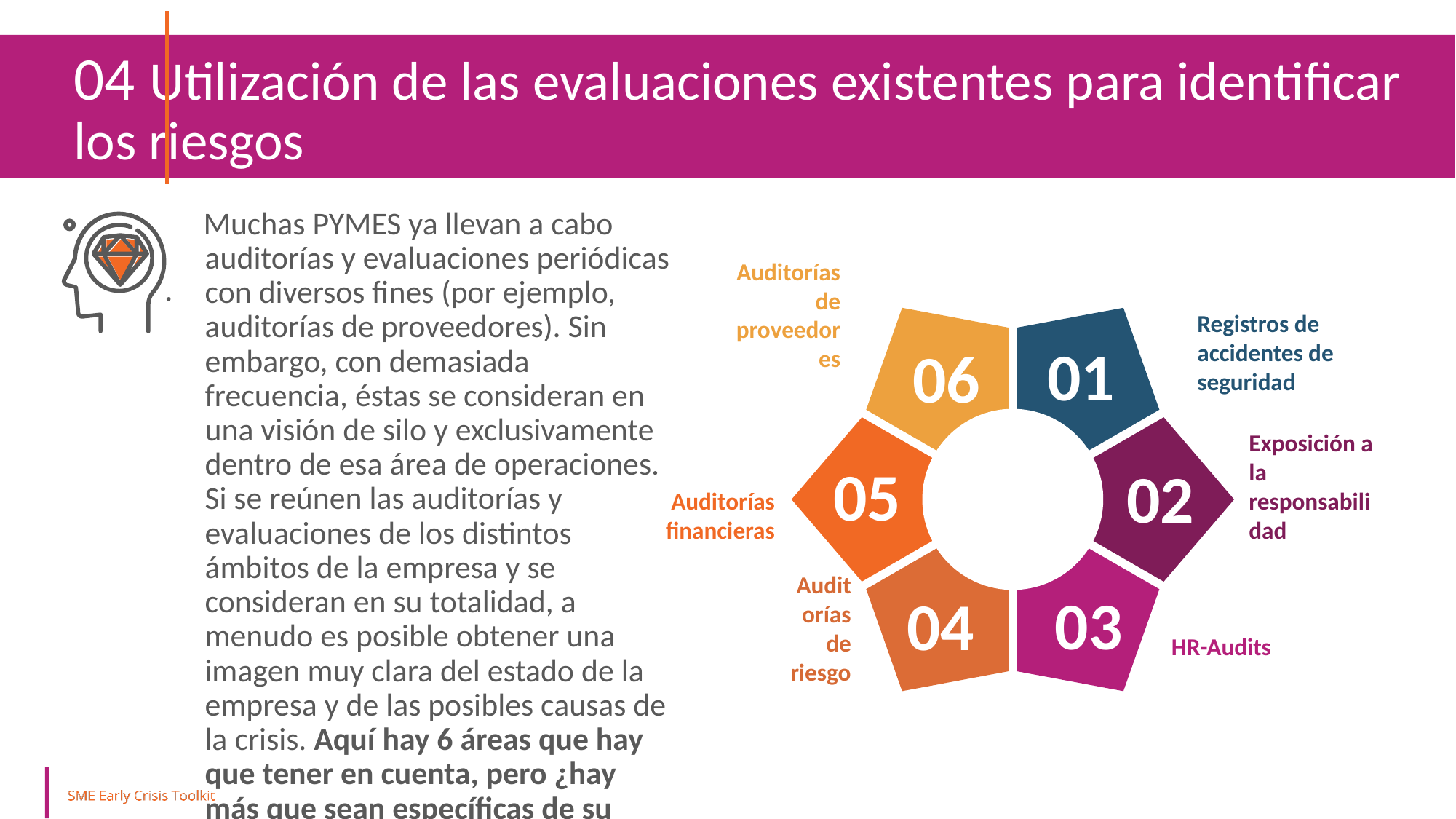

04 Utilización de las evaluaciones existentes para identificar los riesgos

Muchas PYMES ya llevan a cabo auditorías y evaluaciones periódicas con diversos fines (por ejemplo, auditorías de proveedores). Sin embargo, con demasiada frecuencia, éstas se consideran en una visión de silo y exclusivamente dentro de esa área de operaciones. Si se reúnen las auditorías y evaluaciones de los distintos ámbitos de la empresa y se consideran en su totalidad, a menudo es posible obtener una imagen muy clara del estado de la empresa y de las posibles causas de la crisis. Aquí hay 6 áreas que hay que tener en cuenta, pero ¿hay más que sean específicas de su PYME?  Inclúyalas en su evaluación.

Registros de accidentes de seguridad

Auditorías de proveedores
01
06

05
02
Exposición a la responsabilidad
Auditorías financieras

03
04
Auditorías de riesgo
HR-Audits